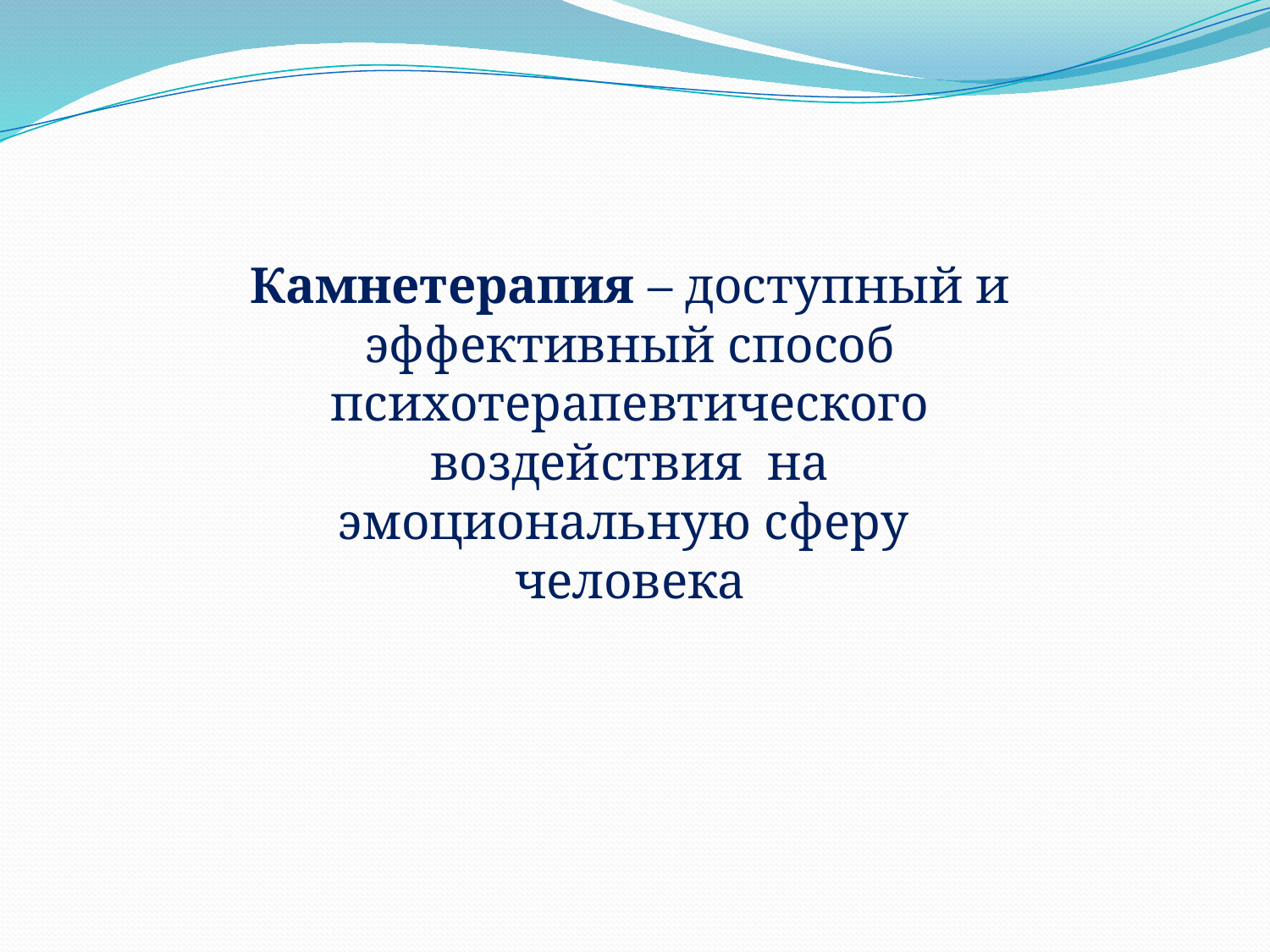

Камнетерапия – доступный и эффективный способ психотерапевтического воздействия  на эмоциональную сферу  человека